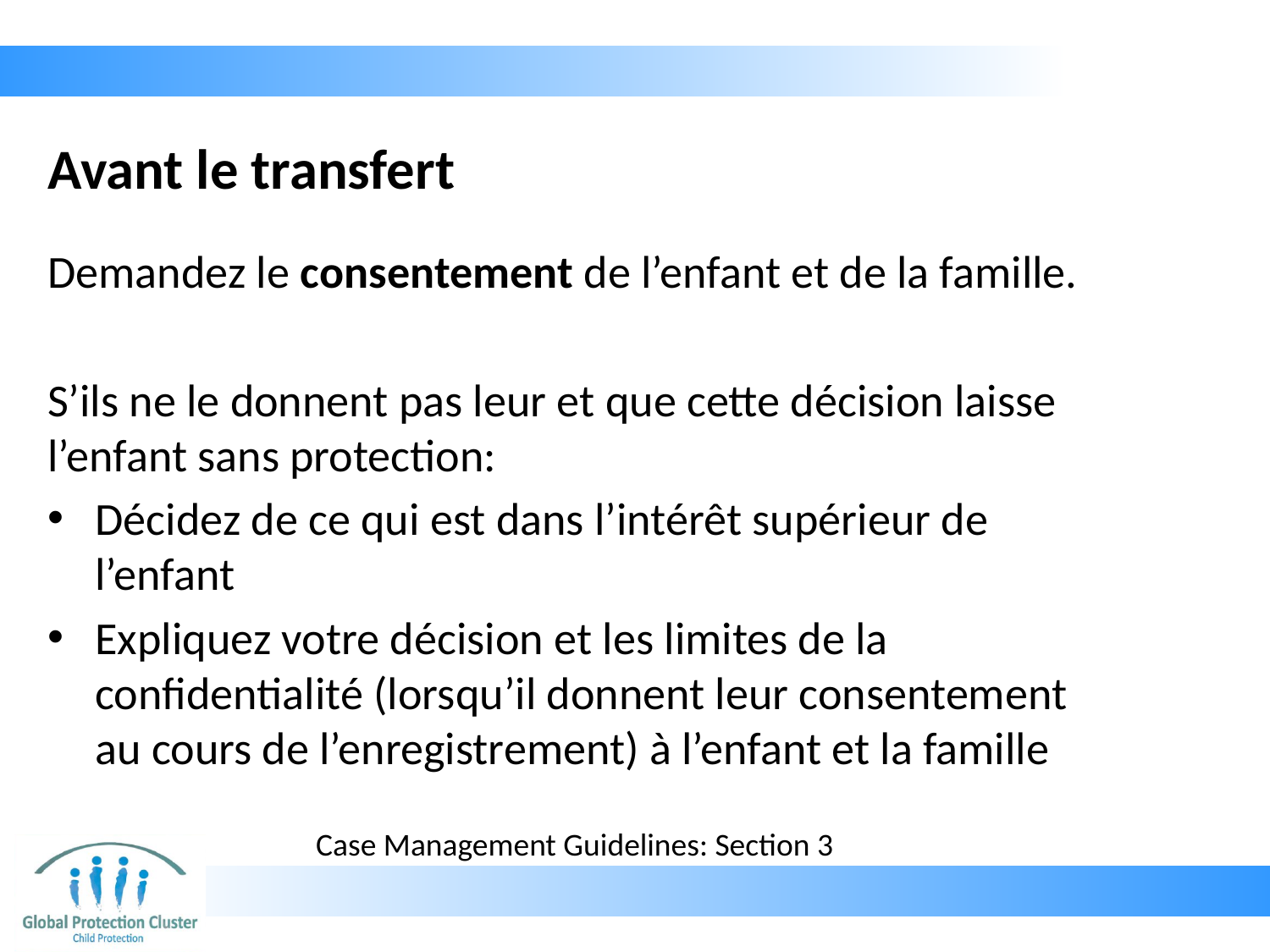

# Avant le transfert
Demandez le consentement de l’enfant et de la famille.

S’ils ne le donnent pas leur et que cette décision laisse l’enfant sans protection:
Décidez de ce qui est dans l’intérêt supérieur de l’enfant
Expliquez votre décision et les limites de la confidentialité (lorsqu’il donnent leur consentement au cours de l’enregistrement) à l’enfant et la famille

Case Management Guidelines: Section 3